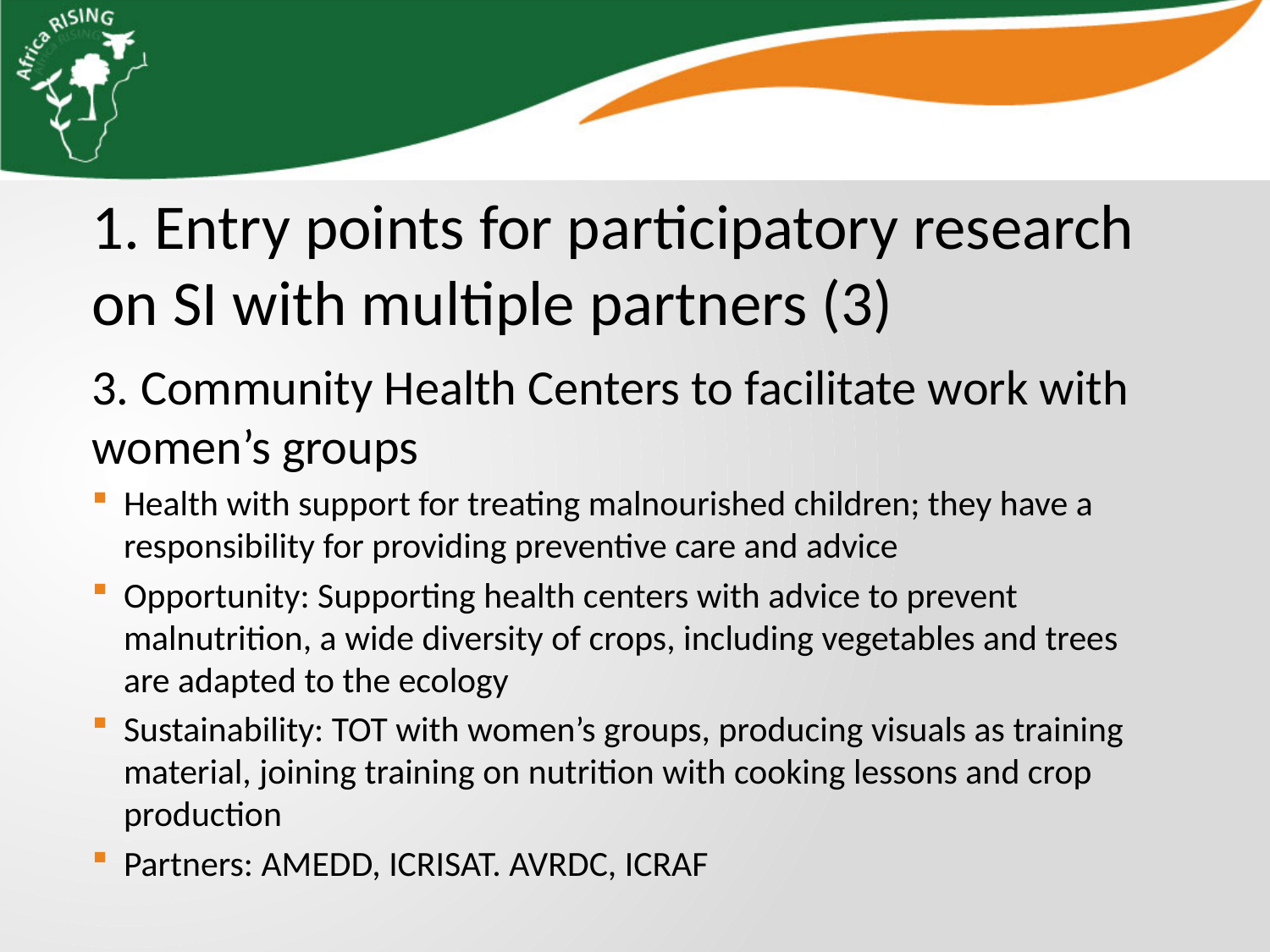

1. Entry points for participatory research on SI with multiple partners (3)
3. Community Health Centers to facilitate work with women’s groups
Health with support for treating malnourished children; they have a responsibility for providing preventive care and advice
Opportunity: Supporting health centers with advice to prevent malnutrition, a wide diversity of crops, including vegetables and trees are adapted to the ecology
Sustainability: TOT with women’s groups, producing visuals as training material, joining training on nutrition with cooking lessons and crop production
Partners: AMEDD, ICRISAT. AVRDC, ICRAF